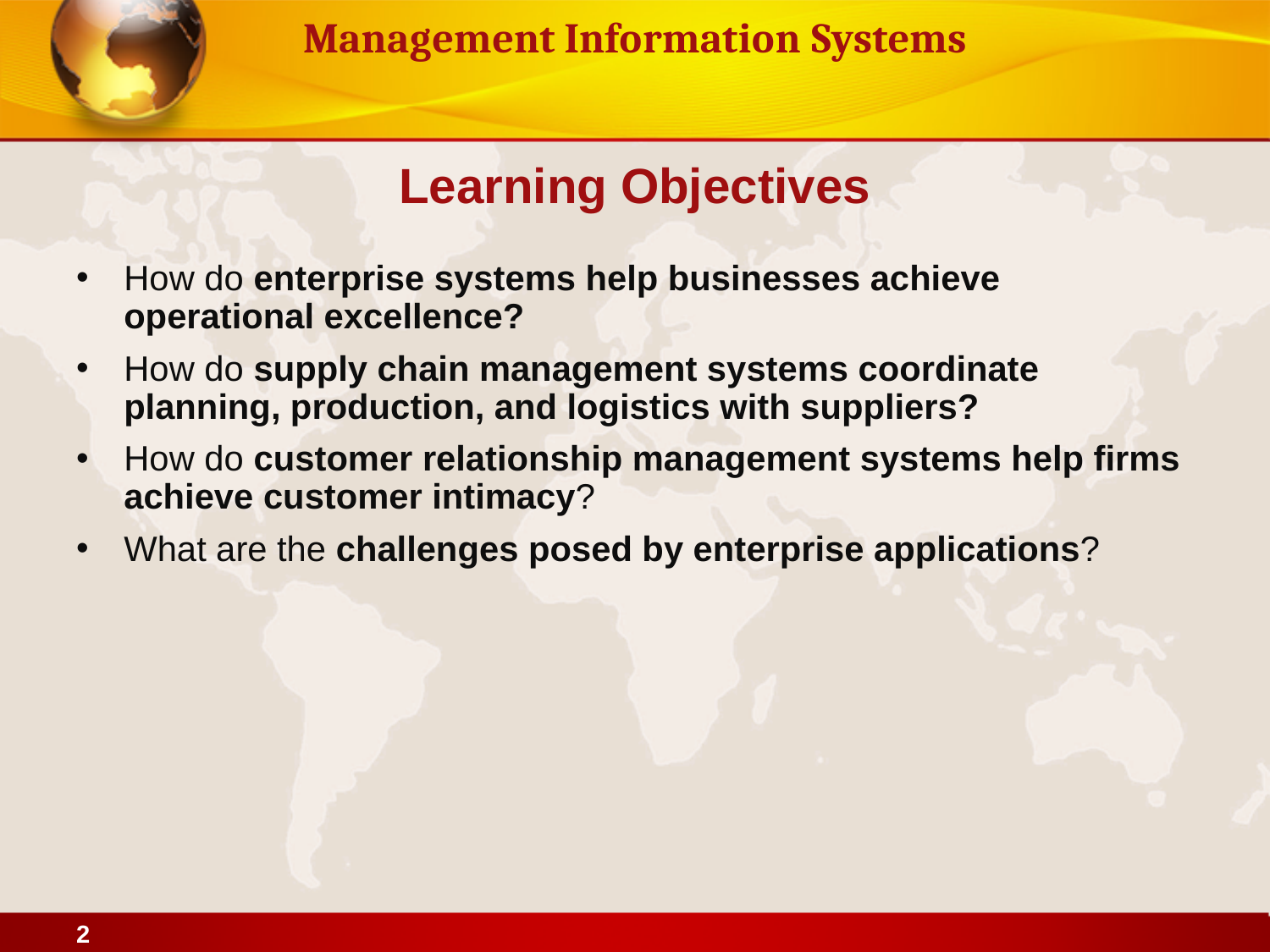

Learning Objectives
How do enterprise systems help businesses achieve operational excellence?
How do supply chain management systems coordinate planning, production, and logistics with suppliers?
How do customer relationship management systems help firms achieve customer intimacy?
What are the challenges posed by enterprise applications?
2